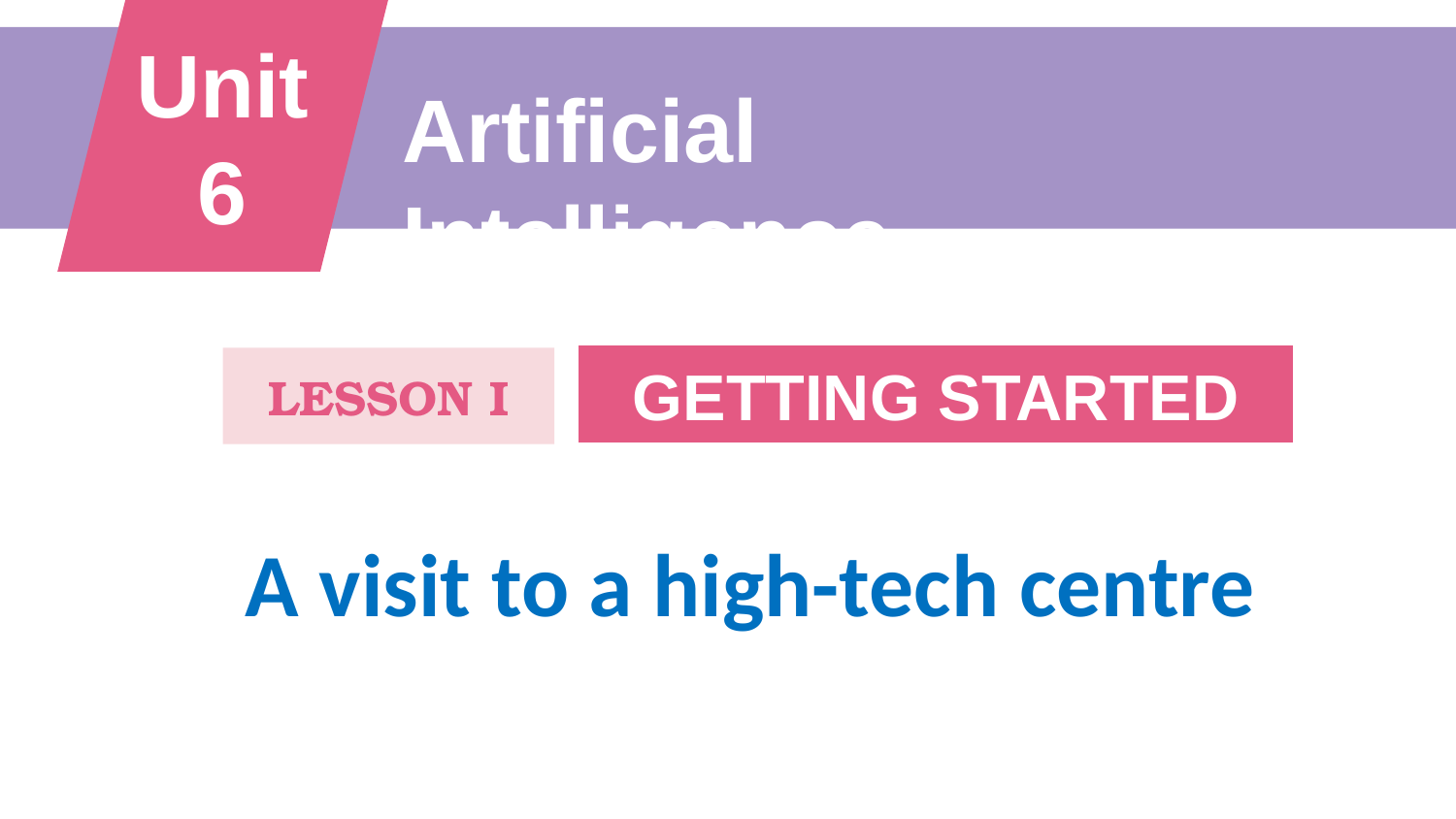

Unit 6

Artificial Intelligence
GETTING STARTED
LESSON I
A visit to a high-tech centre